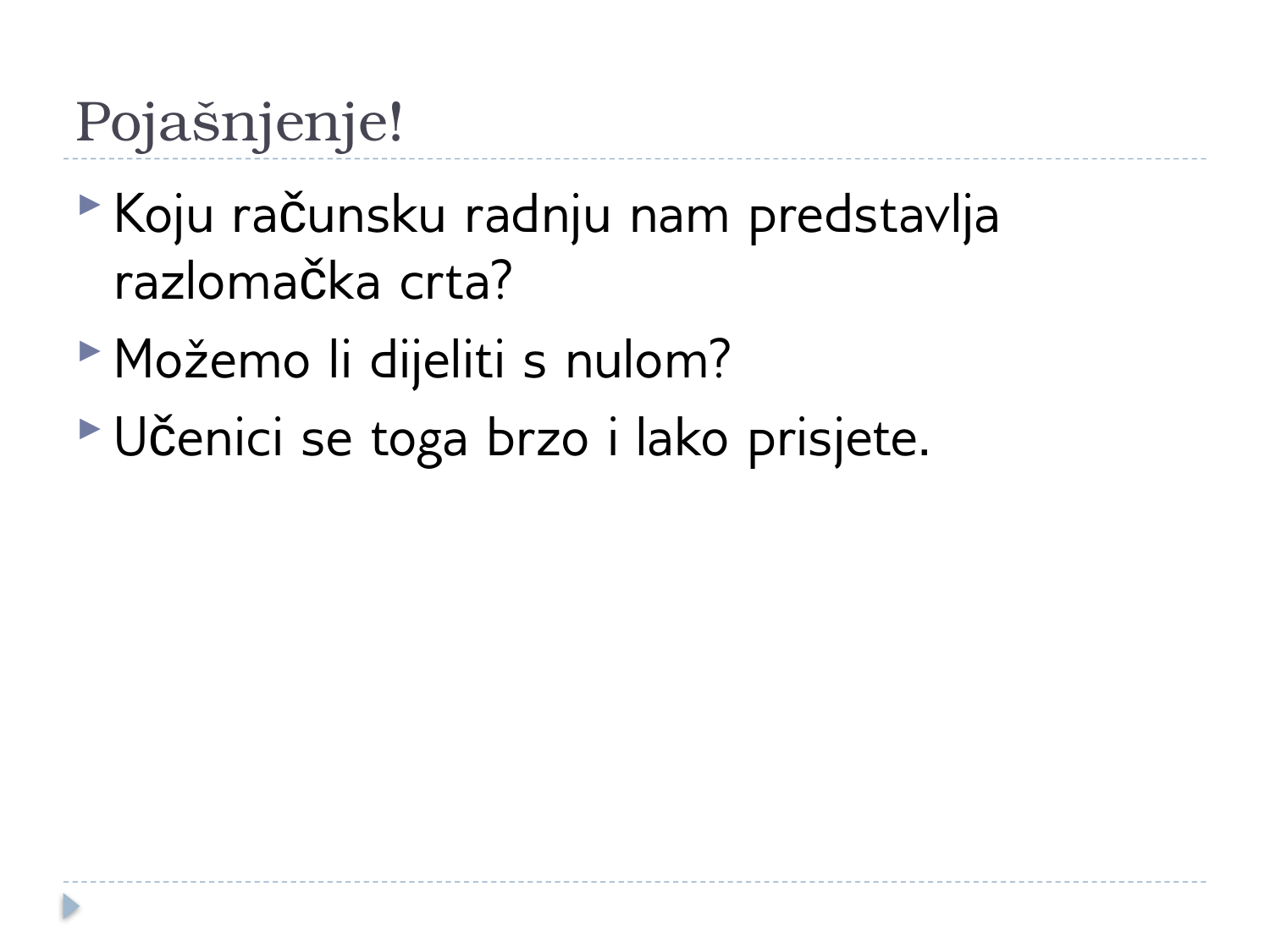

# Pojašnjenje!
Koju računsku radnju nam predstavlja razlomačka crta?
Možemo li dijeliti s nulom?
Učenici se toga brzo i lako prisjete.